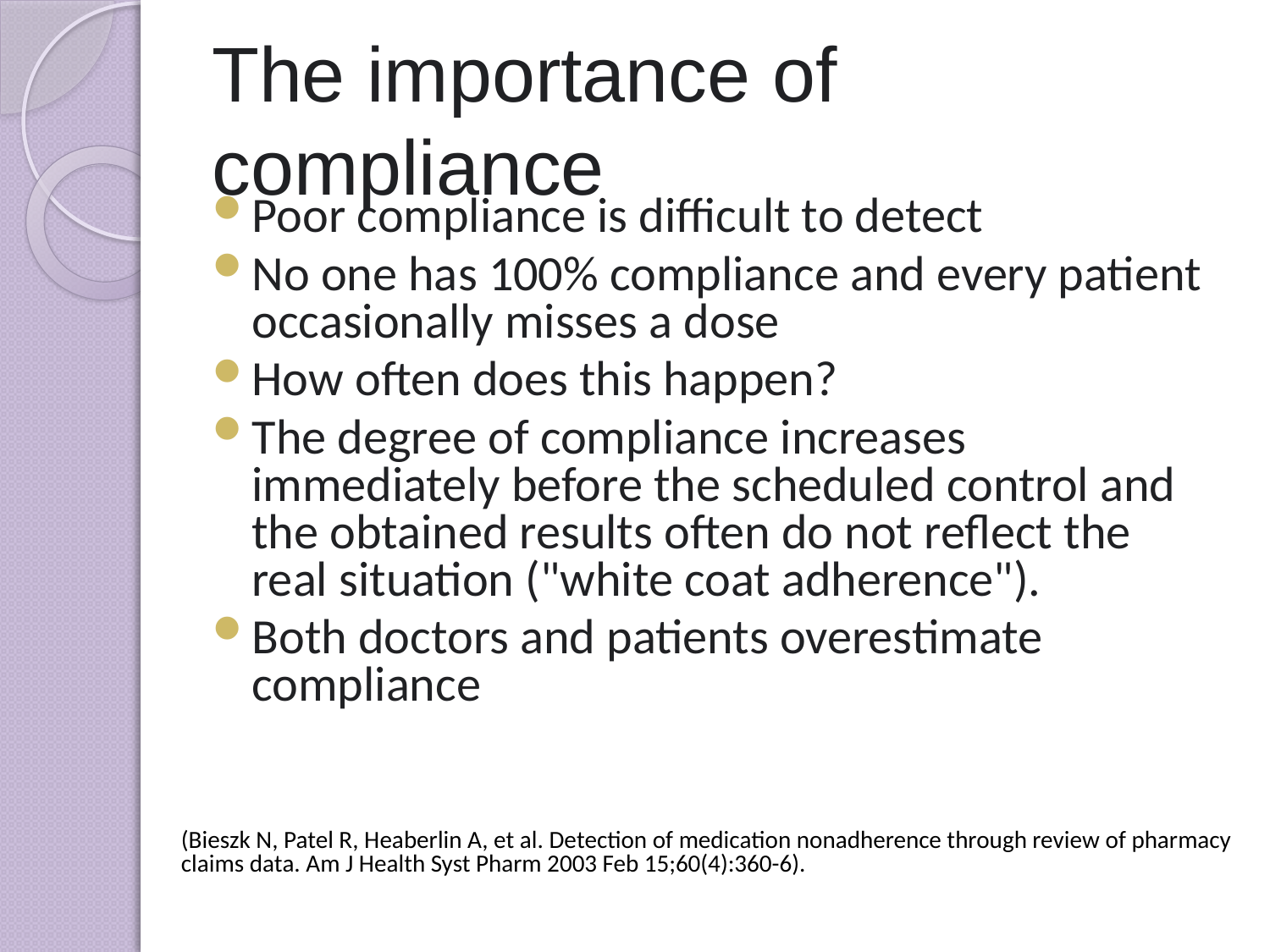

# The importance of compliance
Poor compliance is difficult to detect
No one has 100% compliance and every patient occasionally misses a dose
How often does this happen?
The degree of compliance increases immediately before the scheduled control and the obtained results often do not reflect the real situation ("white coat adherence").
Both doctors and patients overestimate compliance

(Bieszk N, Patel R, Heaberlin A, et al. Detection of medication nonadherence through review of pharmacy claims data. Am J Health Syst Pharm 2003 Feb 15;60(4):360-6).